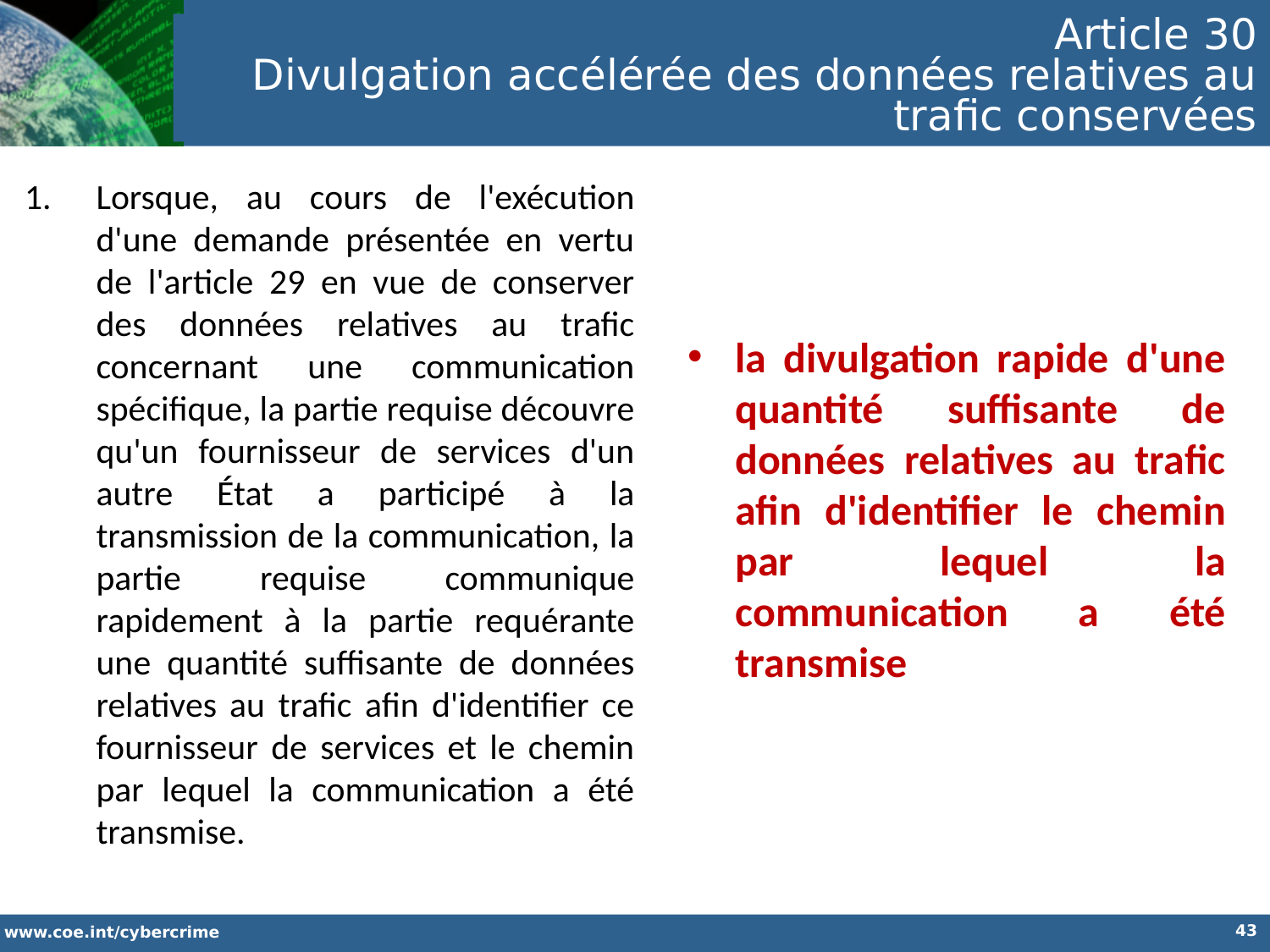

Article 30
Divulgation accélérée des données relatives au trafic conservées
Lorsque, au cours de l'exécution d'une demande présentée en vertu de l'article 29 en vue de conserver des données relatives au trafic concernant une communication spécifique, la partie requise découvre qu'un fournisseur de services d'un autre État a participé à la transmission de la communication, la partie requise communique rapidement à la partie requérante une quantité suffisante de données relatives au trafic afin d'identifier ce fournisseur de services et le chemin par lequel la communication a été transmise.
la divulgation rapide d'une quantité suffisante de données relatives au trafic afin d'identifier le chemin par lequel la communication a été transmise
43